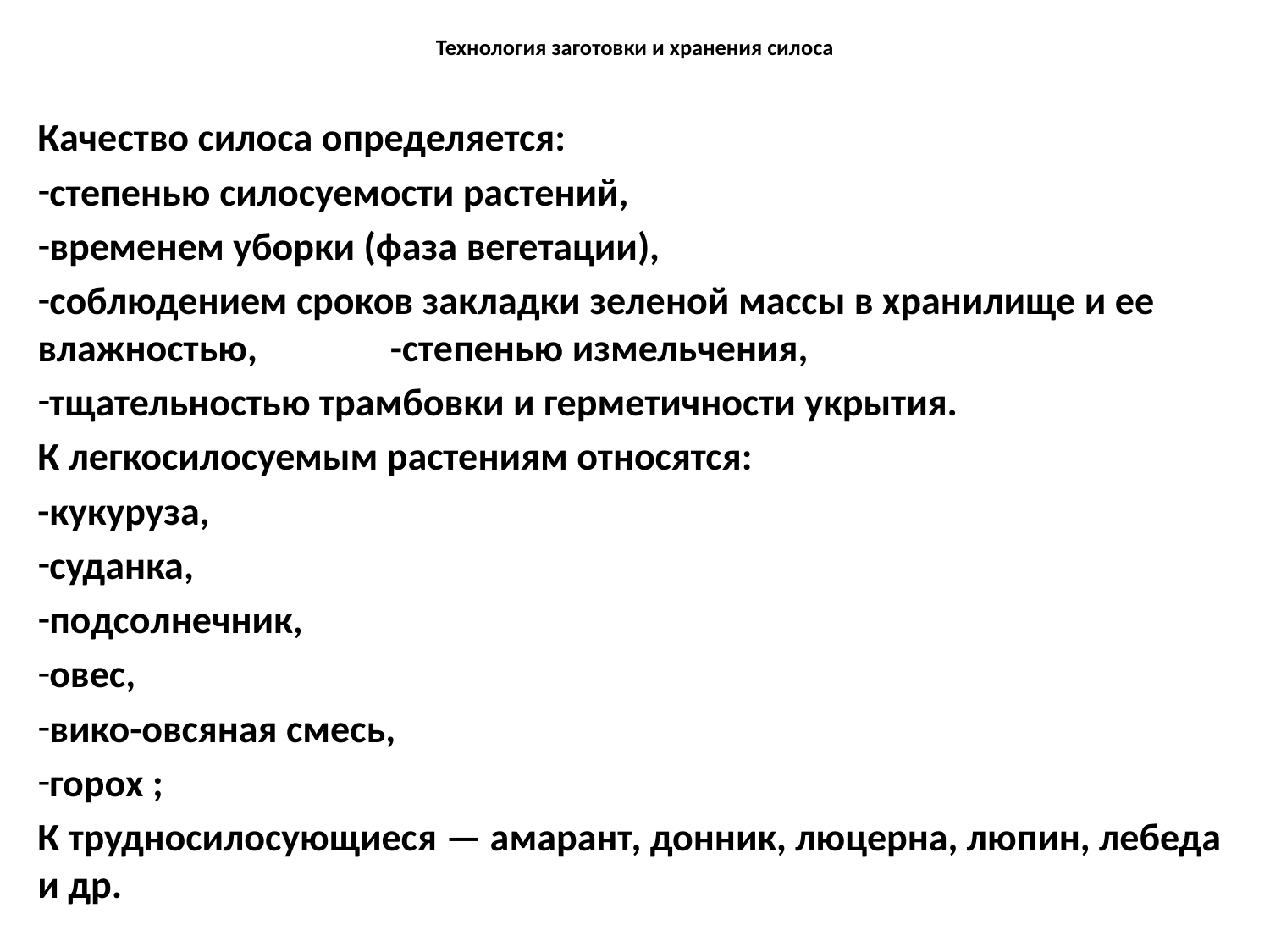

# Технология заготовки и хранения силоса
Качество силоса определяется:
степенью силосуемости растений,
временем уборки (фаза вегетации),
соблюдением сроков закладки зеленой массы в хранилище и ее влажностью,               -степенью измельчения,
тщательностью трамбовки и герметичности укрытия.
К легкосилосуемым растениям относятся:
-кукуруза,
суданка,
подсолнечник,
овес,
вико-овсяная смесь,
горох ;
К трудносилосующиеся — амарант, донник, люцерна, люпин, лебеда и др.